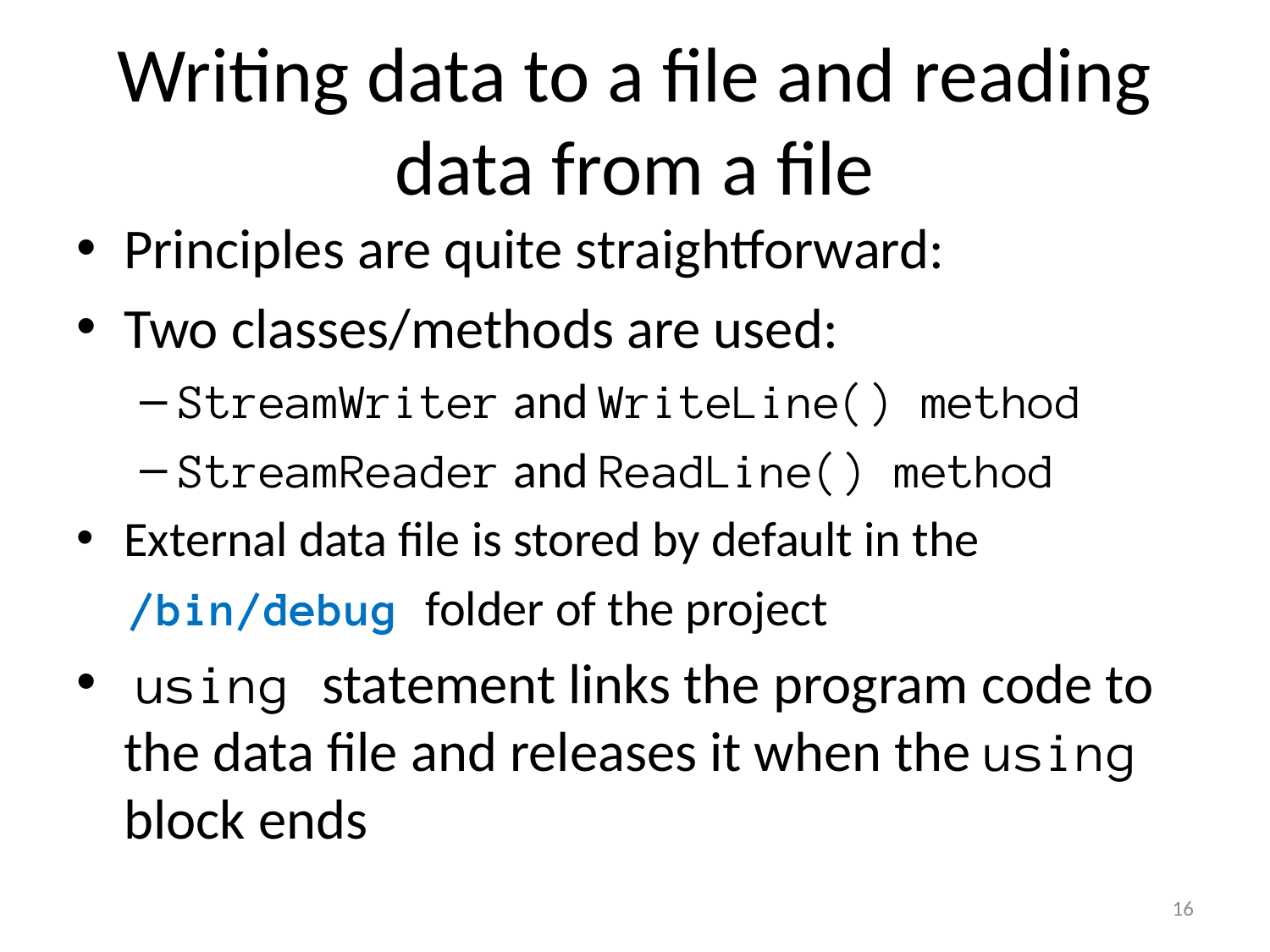

# Writing data to a file and reading data from a file
Principles are quite straightforward:
Two classes/methods are used:
StreamWriter and WriteLine() method
StreamReader and ReadLine() method
External data file is stored by default in the
  /bin/debug folder of the project
 using statement links the program code to the data file and releases it when the using block ends
16